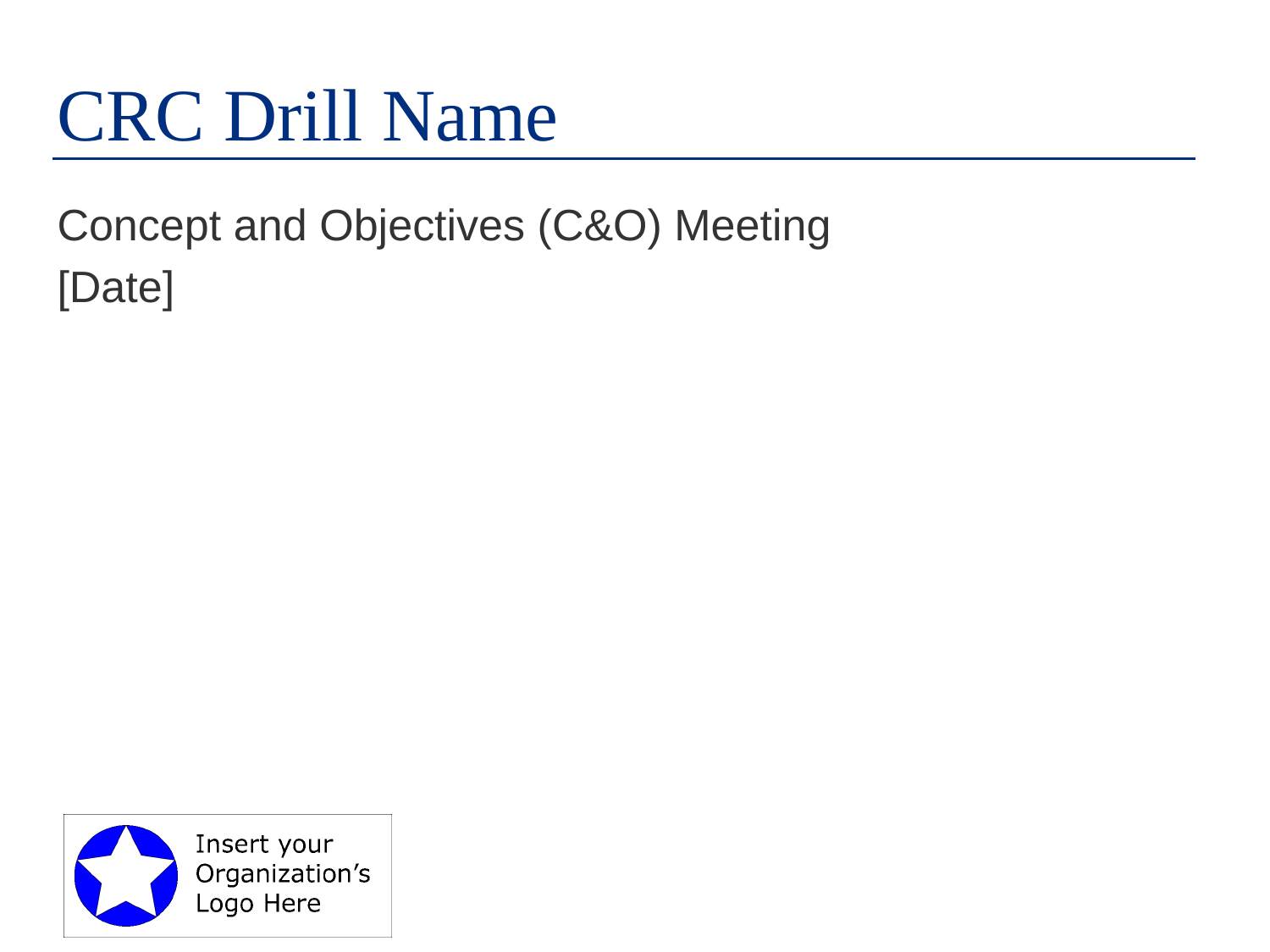

# CRC Drill Name
Concept and Objectives (C&O) Meeting
[Date]